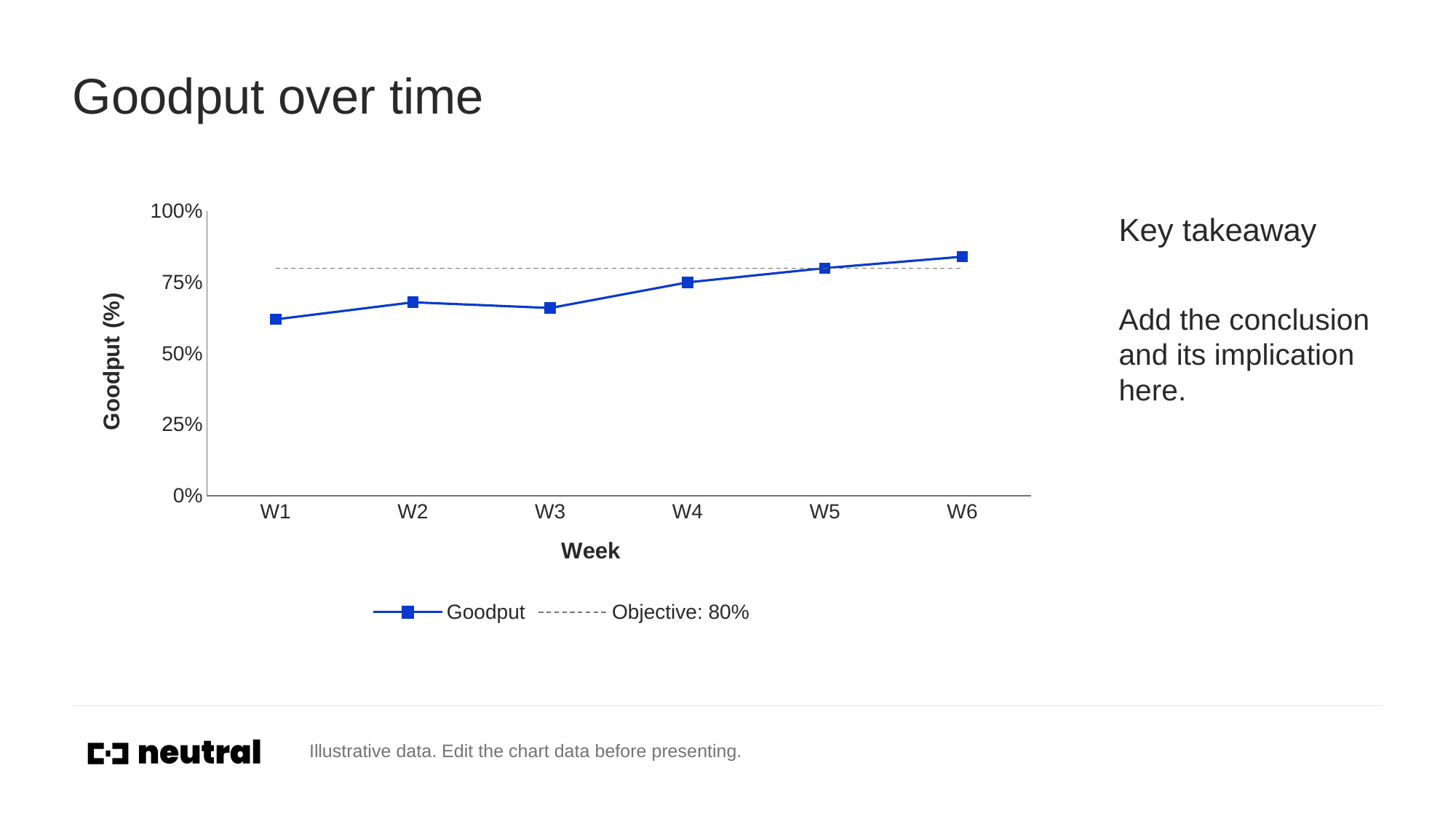

# Goodput over time

### Chart

| Category |  |  |
|---|---|---|
| W1 | 0.62 | 0.8 |
| W2 | 0.68 | 0.8 |
| W3 | 0.66 | 0.8 |
| W4 | 0.75 | 0.8 |
| W5 | 0.8 | 0.8 |
| W6 | 0.84 | 0.8 |
Key takeaway
Add the conclusion
and its implication
here.
Illustrative data. Edit the chart data before presenting.